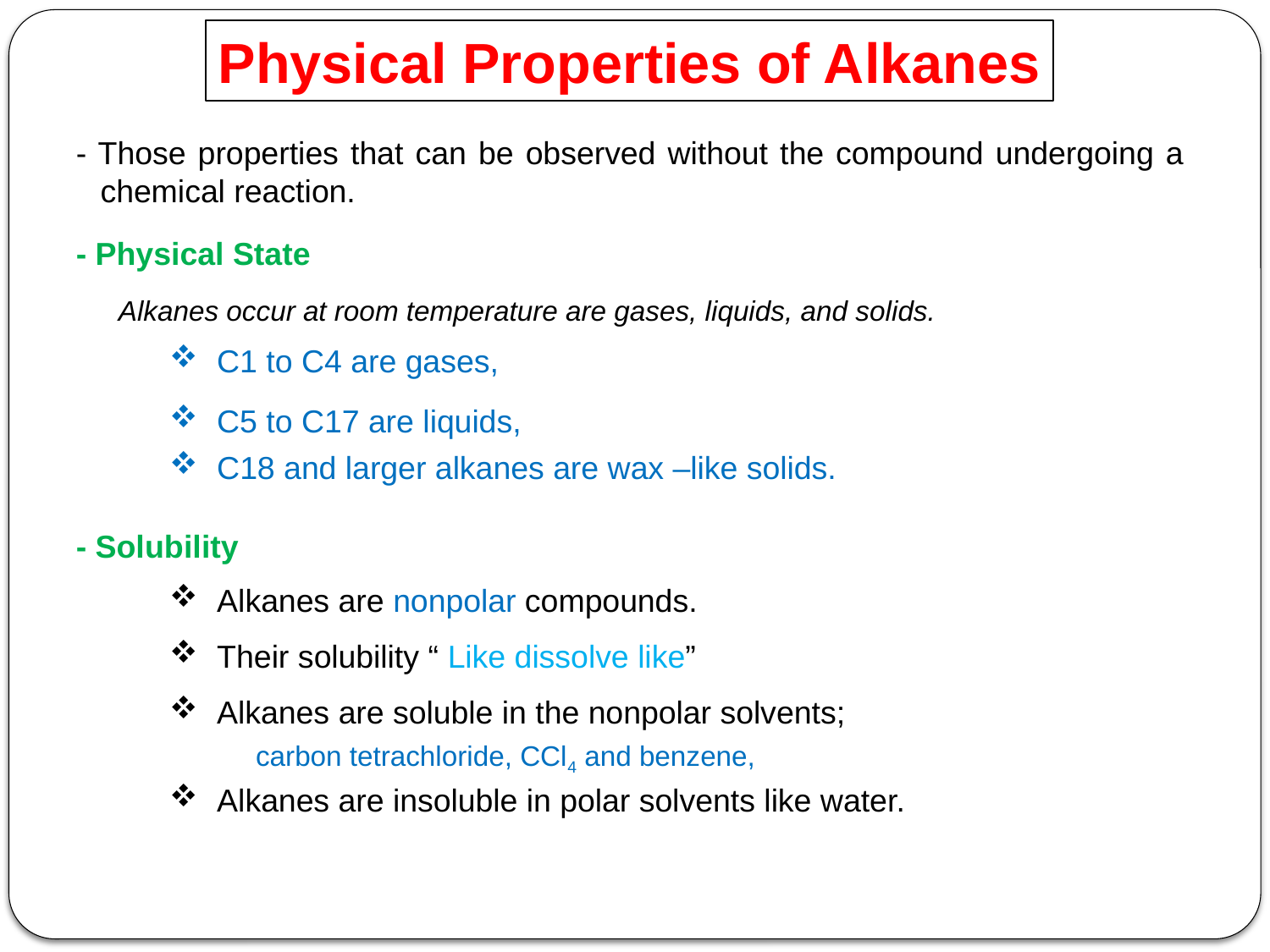

Physical Properties of Alkanes
- Those properties that can be observed without the compound undergoing a chemical reaction.
- Physical State
Alkanes occur at room temperature are gases, liquids, and solids.
C1 to C4 are gases,
C5 to C17 are liquids,
C18 and larger alkanes are wax –like solids.
- Solubility
Alkanes are nonpolar compounds.
Their solubility “ Like dissolve like”
Alkanes are soluble in the nonpolar solvents;
carbon tetrachloride, CCl4 and benzene,
Alkanes are insoluble in polar solvents like water.